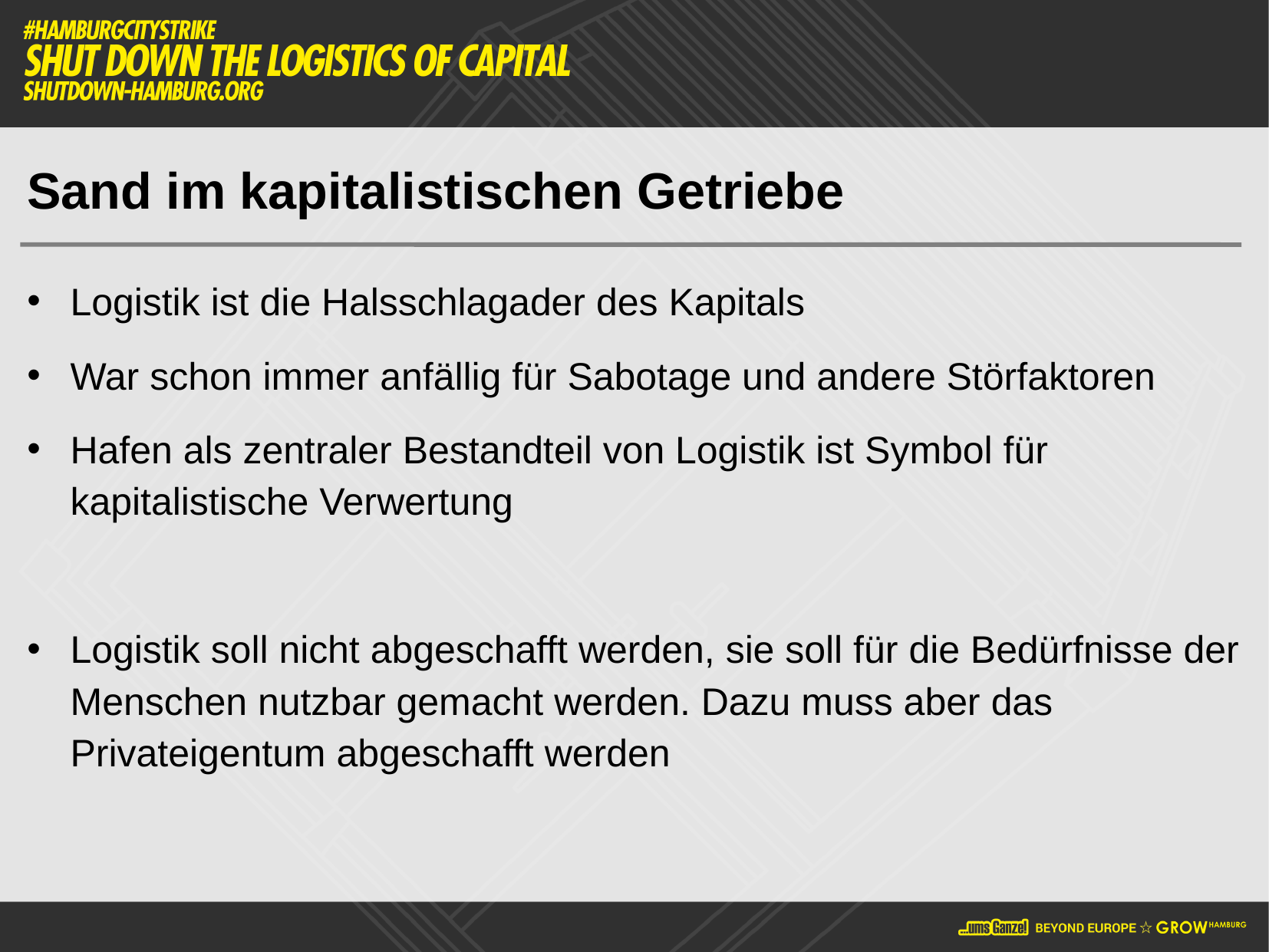

# Sand im kapitalistischen Getriebe
Logistik ist die Halsschlagader des Kapitals
War schon immer anfällig für Sabotage und andere Störfaktoren
Hafen als zentraler Bestandteil von Logistik ist Symbol für kapitalistische Verwertung

Logistik soll nicht abgeschafft werden, sie soll für die Bedürfnisse der Menschen nutzbar gemacht werden. Dazu muss aber das Privateigentum abgeschafft werden